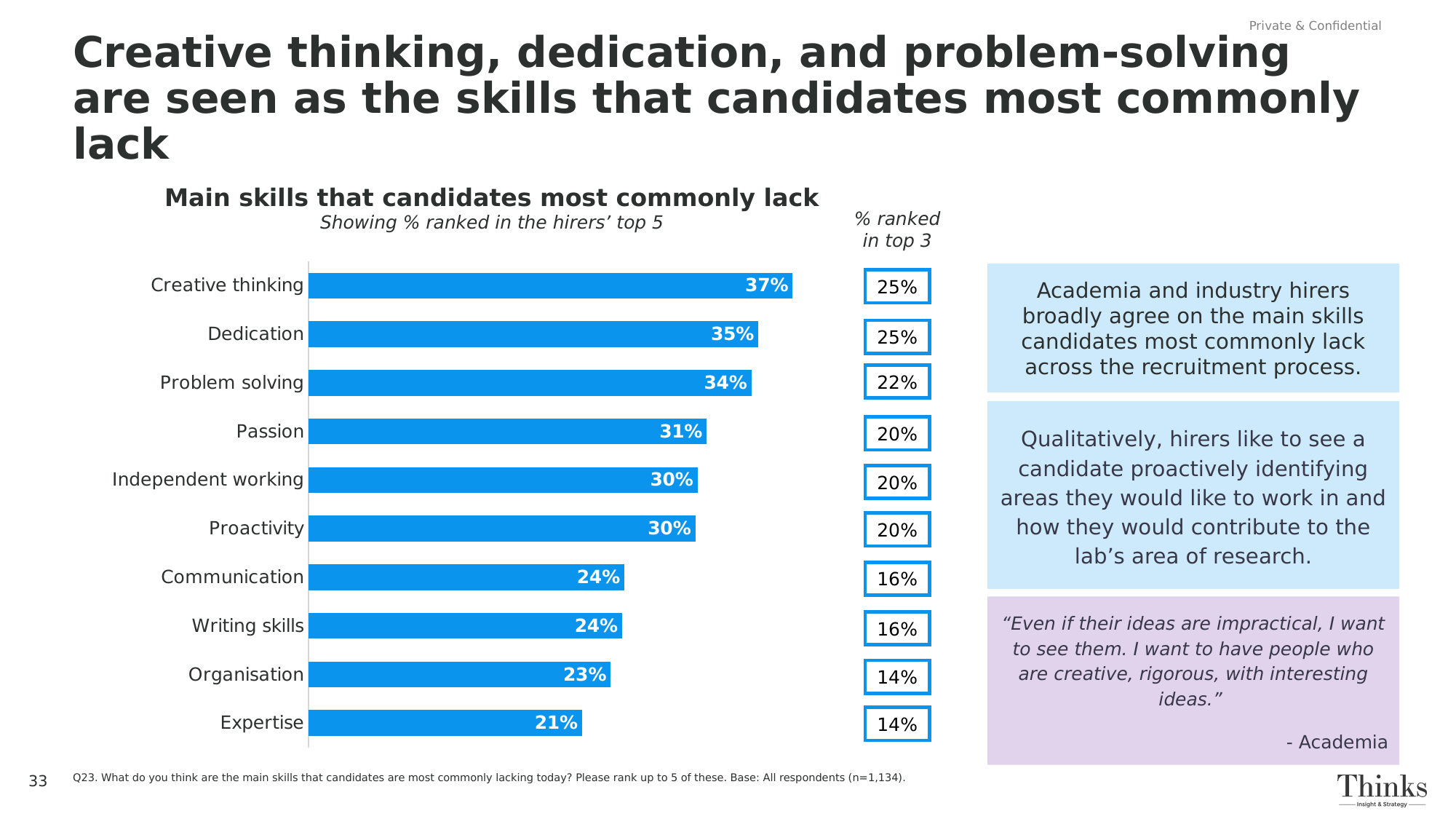

Private & Confidential
# Creative thinking, dedication, and problem-solving are seen as the skills that candidates most commonly lack
Main skills that candidates most commonly lack
Showing % ranked in the hirers’ top 5
% ranked in top 3

### Chart

| Category | Series 1 |
|---|---|
| Expertise | 0.21075837742504408 |
| Organisation | 0.2328042328042328 |
| Writing skills | 0.2416225749559083 |
| Communication | 0.24338624338624337 |
| Proactivity | 0.2980599647266314 |
| Independent working | 0.2998236331569665 |
| Passion | 0.30687830687830686 |
| Problem solving | 0.3412698412698413 |
| Dedication | 0.34656084656084657 |
| Creative thinking | 0.373015873015873 |
Academia and industry hirers broadly agree on the main skills candidates most commonly lack across the recruitment process.
25%
25%

22%
Qualitatively, hirers like to see a candidate proactively identifying areas they would like to work in and how they would contribute to the lab’s area of research.
20%
20%
20%
16%
“Even if their ideas are impractical, I want to see them. I want to have people who are creative, rigorous, with interesting ideas.”
- Academia
16%
14%
14%
33
Q23. What do you think are the main skills that candidates are most commonly lacking today? Please rank up to 5 of these. Base: All respondents (n=1,134).